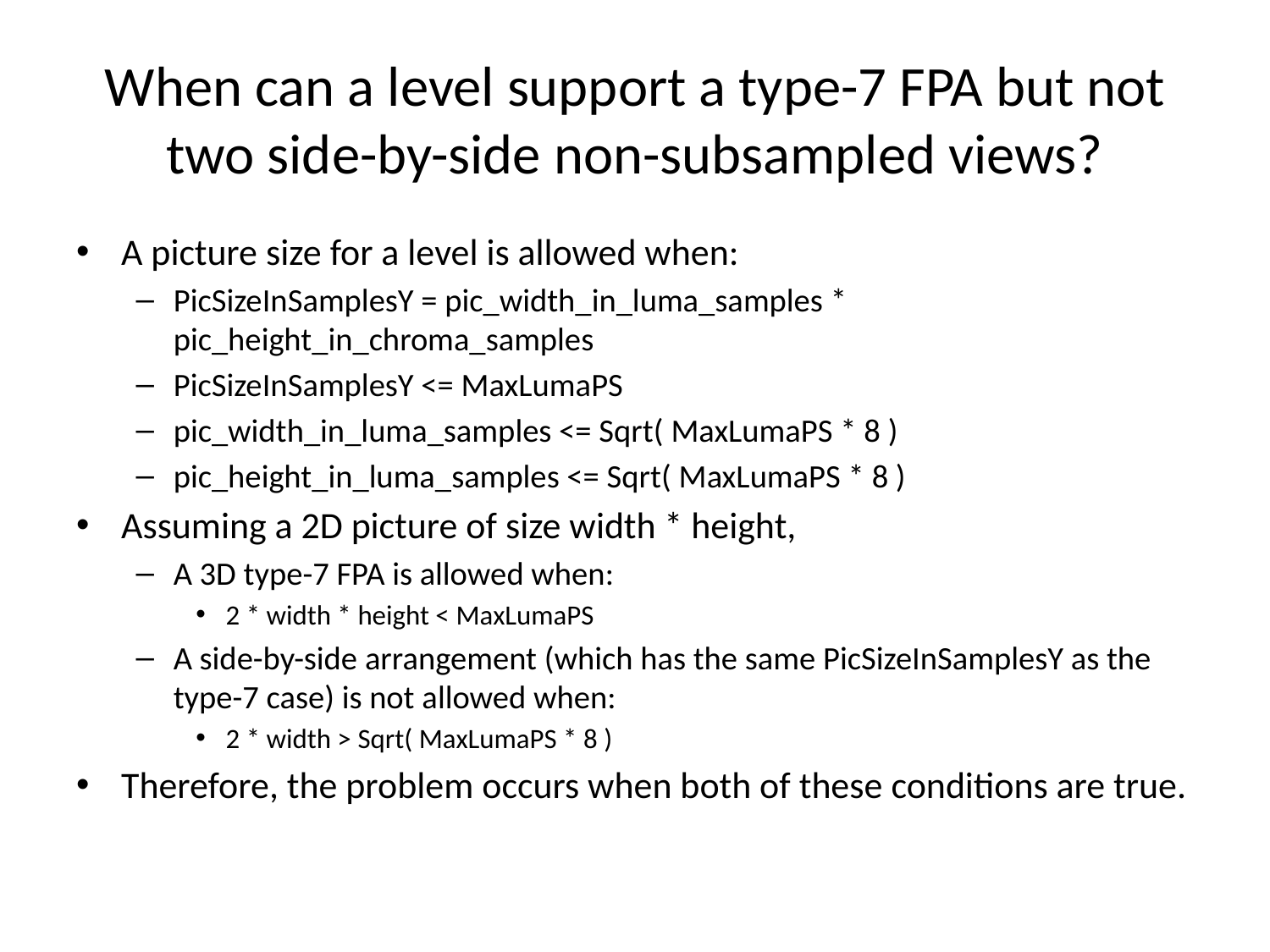

# When can a level support a type-7 FPA but not two side-by-side non-subsampled views?
A picture size for a level is allowed when:
PicSizeInSamplesY = pic_width_in_luma_samples * pic_height_in_chroma_samples
PicSizeInSamplesY <= MaxLumaPS
pic_width_in_luma_samples <= Sqrt( MaxLumaPS * 8 )
pic_height_in_luma_samples <= Sqrt( MaxLumaPS * 8 )
Assuming a 2D picture of size width * height,
A 3D type-7 FPA is allowed when:
2 * width * height < MaxLumaPS
A side-by-side arrangement (which has the same PicSizeInSamplesY as the type-7 case) is not allowed when:
2 * width > Sqrt( MaxLumaPS * 8 )
Therefore, the problem occurs when both of these conditions are true.